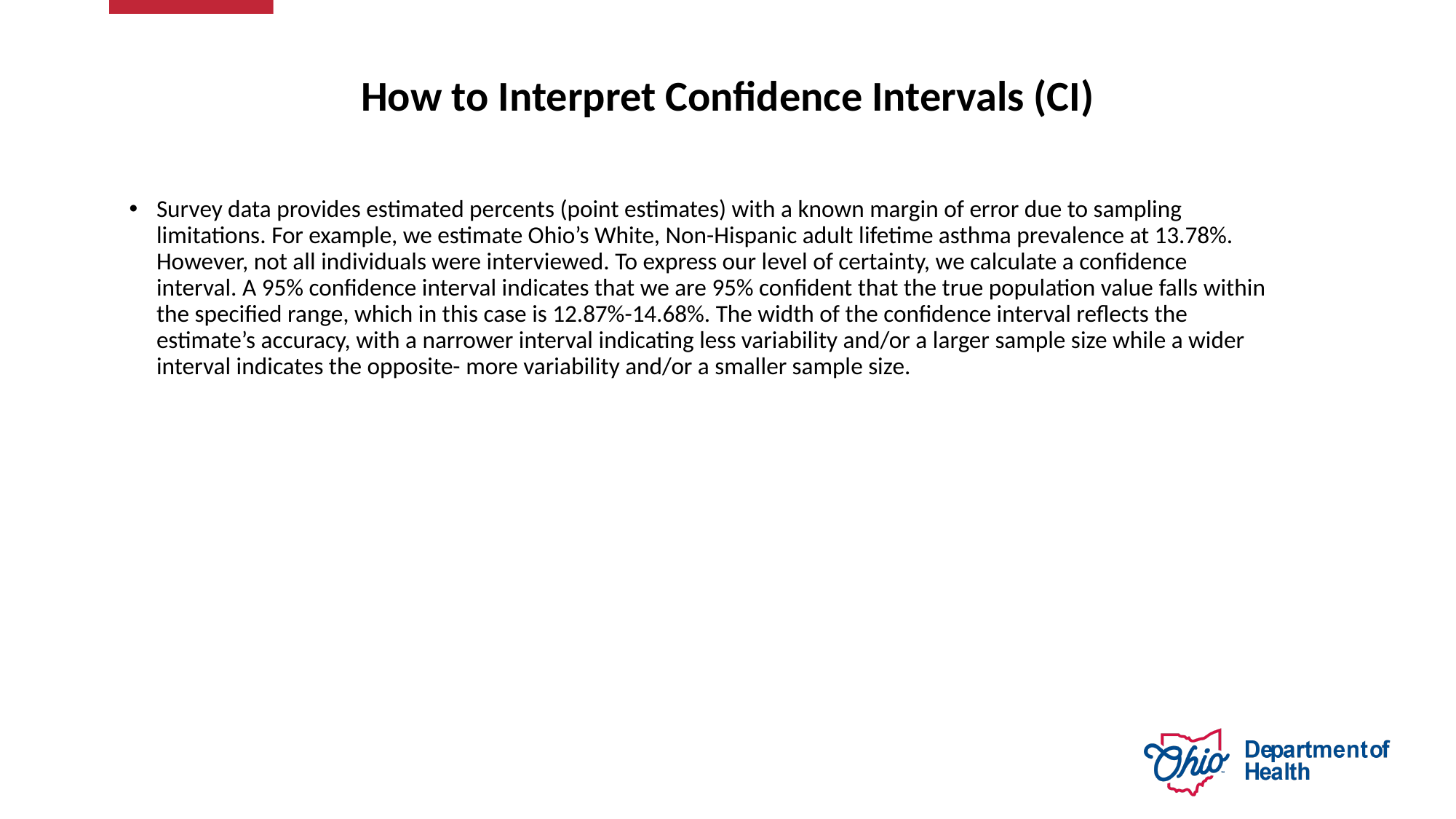

# How to Interpret Confidence Intervals (CI)
Survey data provides estimated percents (point estimates) with a known margin of error due to sampling limitations. For example, we estimate Ohio’s White, Non-Hispanic adult lifetime asthma prevalence at 13.78%. However, not all individuals were interviewed. To express our level of certainty, we calculate a confidence interval. A 95% confidence interval indicates that we are 95% confident that the true population value falls within the specified range, which in this case is 12.87%-14.68%. The width of the confidence interval reflects the estimate’s accuracy, with a narrower interval indicating less variability and/or a larger sample size while a wider interval indicates the opposite- more variability and/or a smaller sample size.